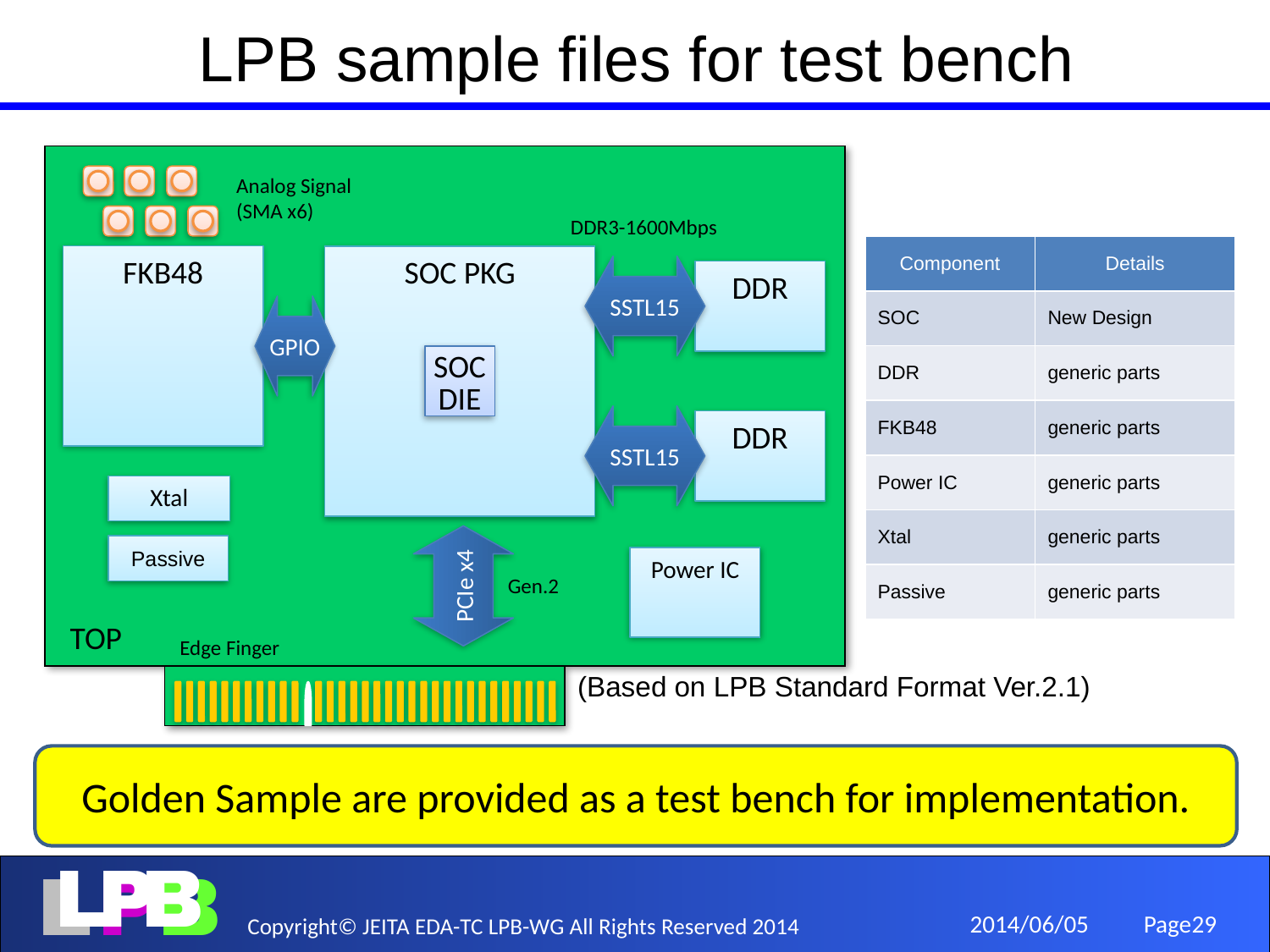

# LPB sample files for test bench

Analog Signal
(SMA x6)

DDR3-1600Mbps
FKB48
SOC PKG
SOC
DIE
SSTL15
DDR
GPIO
SSTL15
DDR
Xtal
Passive
PCIe x4
Power IC
Gen.2
TOP
Edge Finger

| Component | Details |
| --- | --- |
| SOC | New Design |
| DDR | generic parts |
| FKB48 | generic parts |
| Power IC | generic parts |
| Xtal | generic parts |
| Passive | generic parts |
(Based on LPB Standard Format Ver.2.1)
Golden Sample are provided as a test bench for implementation.